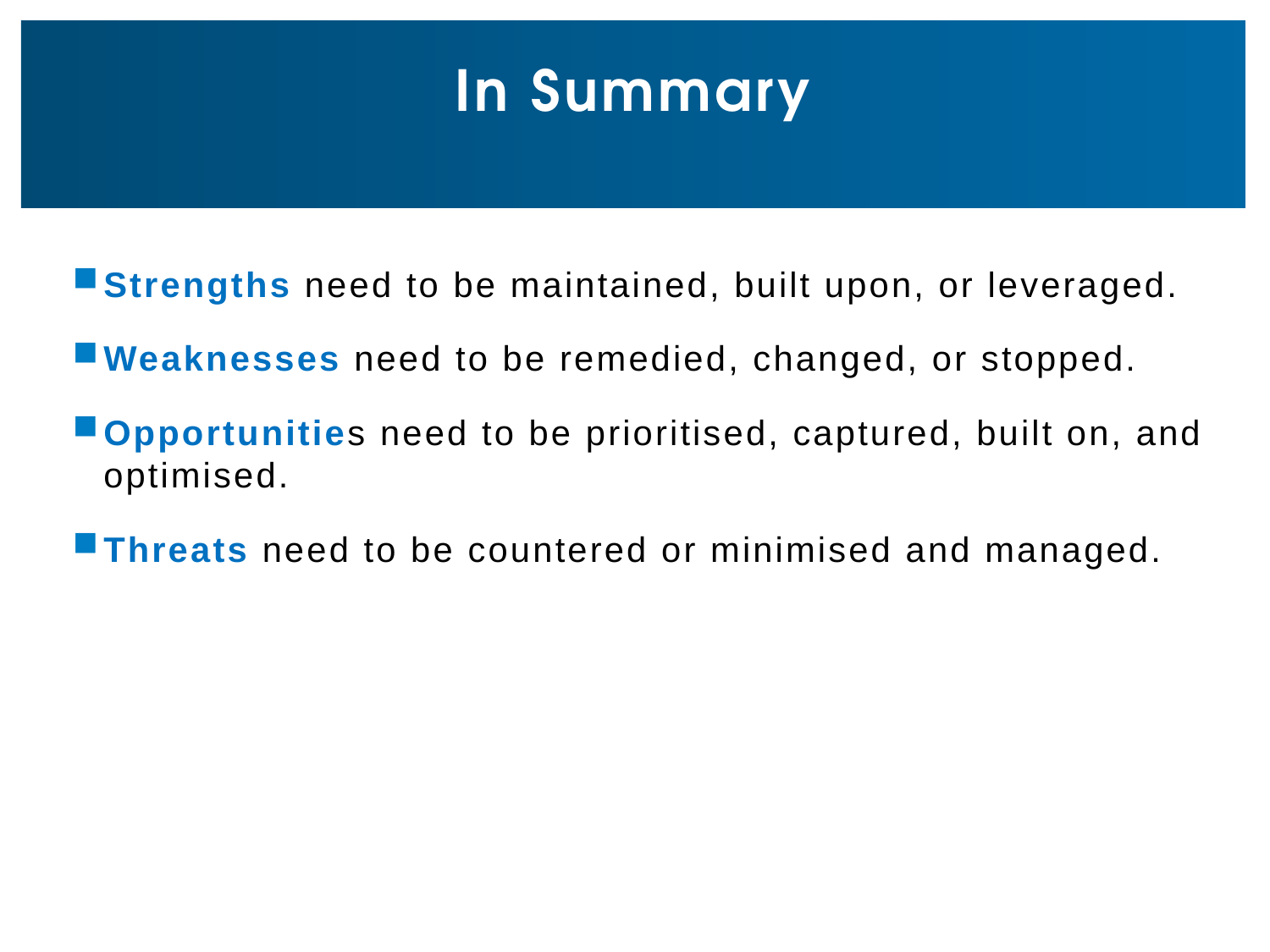

# In Summary
Strengths need to be maintained, built upon, or leveraged.
Weaknesses need to be remedied, changed, or stopped.
Opportunities need to be prioritised, captured, built on, and optimised.
Threats need to be countered or minimised and managed.